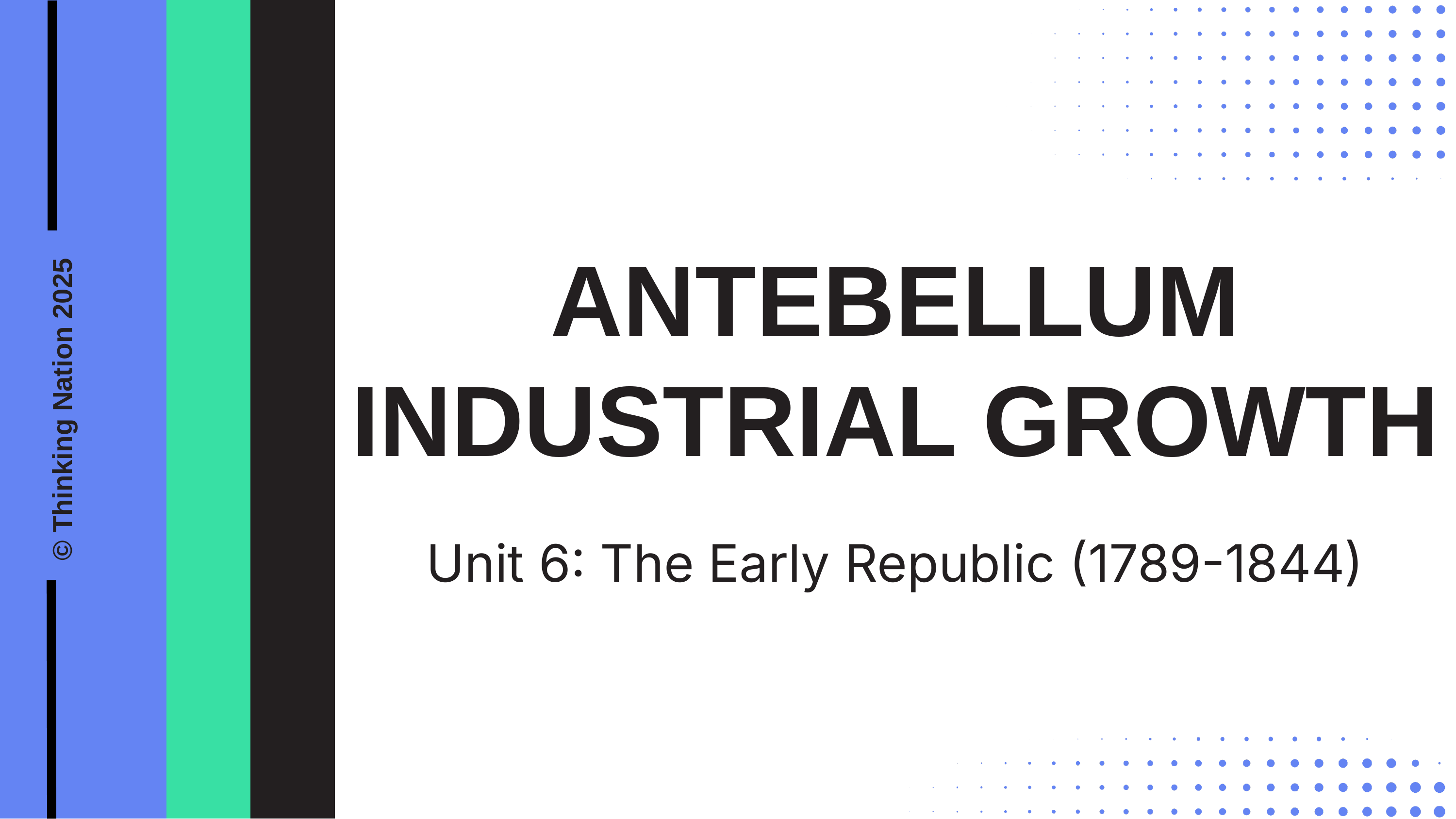

ANTEBELLUM INDUSTRIAL GROWTH
© Thinking Nation 2025
Unit 6: The Early Republic (1789-1844)